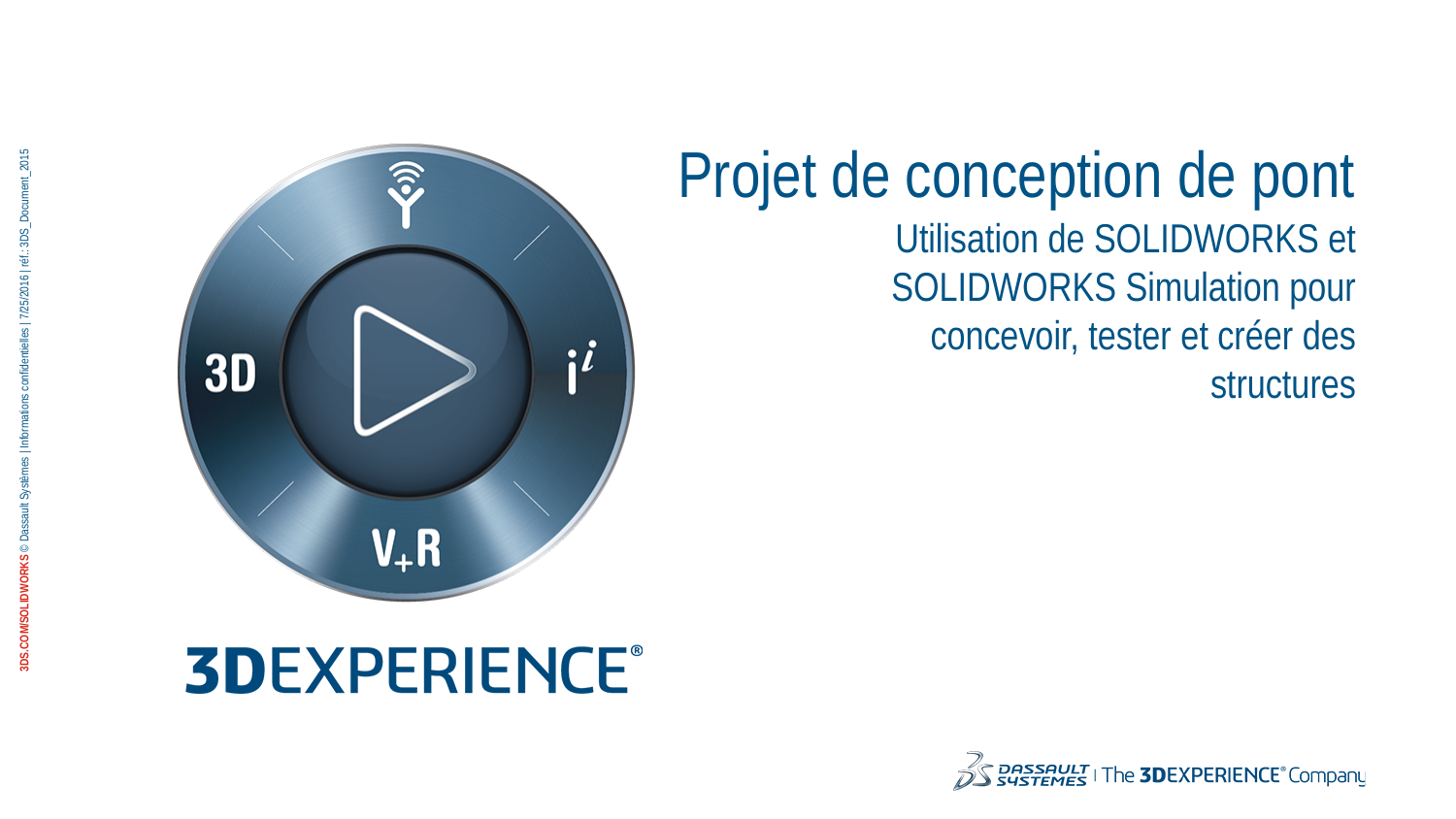

# Projet de conception de pont
Utilisation de SOLIDWORKS et SOLIDWORKS Simulation pour concevoir, tester et créer des structures